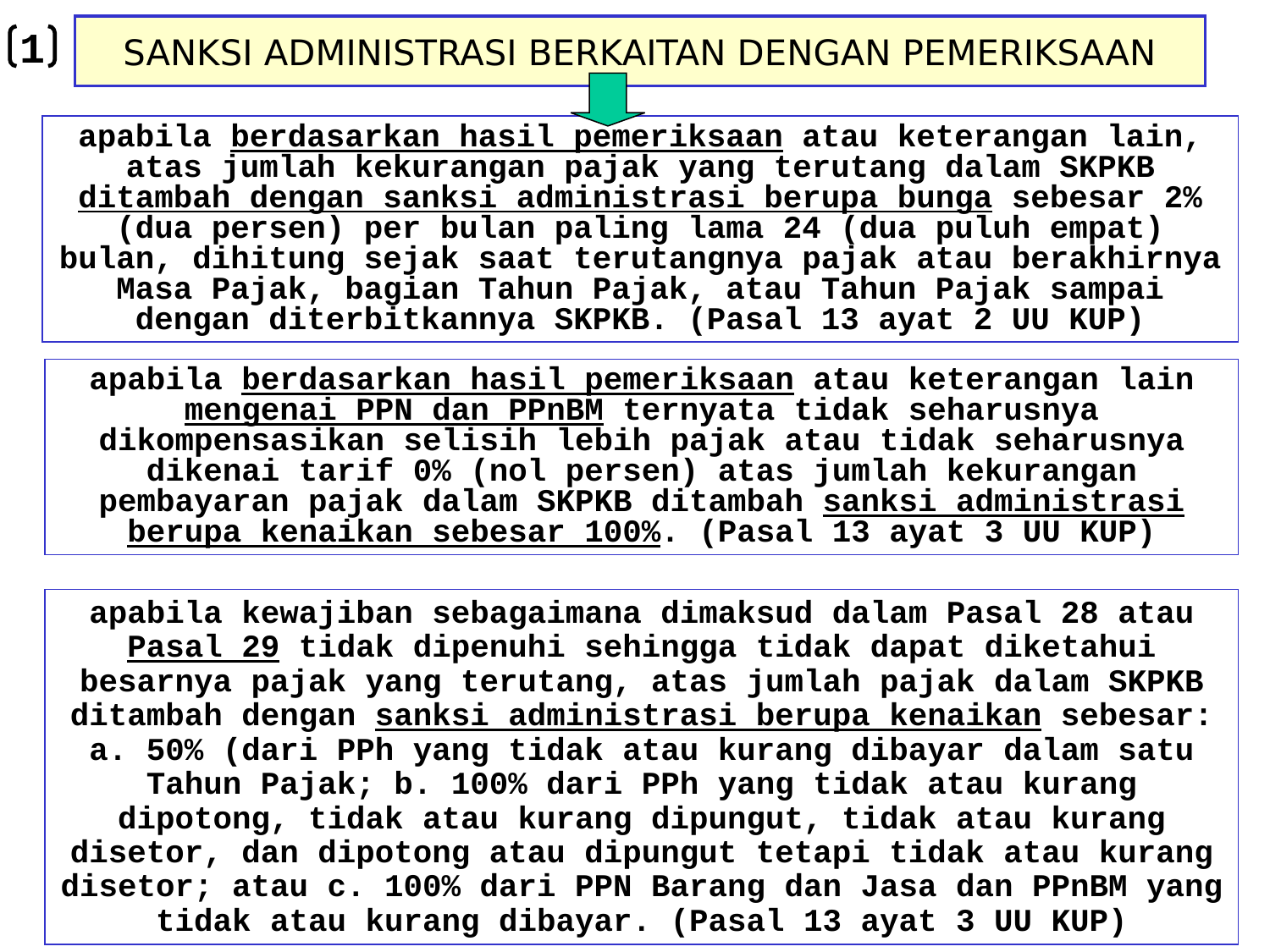

# SANKSI ADMINISTRASI BERKAITAN DENGAN PEMERIKSAAN
1

apabila berdasarkan hasil pemeriksaan atau keterangan lain, atas jumlah kekurangan pajak yang terutang dalam SKPKB ditambah dengan sanksi administrasi berupa bunga sebesar 2% (dua persen) per bulan paling lama 24 (dua puluh empat) bulan, dihitung sejak saat terutangnya pajak atau berakhirnya Masa Pajak, bagian Tahun Pajak, atau Tahun Pajak sampai dengan diterbitkannya SKPKB. (Pasal 13 ayat 2 UU KUP)
apabila berdasarkan hasil pemeriksaan atau keterangan lain mengenai PPN dan PPnBM ternyata tidak seharusnya dikompensasikan selisih lebih pajak atau tidak seharusnya dikenai tarif 0% (nol persen) atas jumlah kekurangan pembayaran pajak dalam SKPKB ditambah sanksi administrasi berupa kenaikan sebesar 100%. (Pasal 13 ayat 3 UU KUP)
apabila kewajiban sebagaimana dimaksud dalam Pasal 28 atau Pasal 29 tidak dipenuhi sehingga tidak dapat diketahui besarnya pajak yang terutang, atas jumlah pajak dalam SKPKB ditambah dengan sanksi administrasi berupa kenaikan sebesar: a. 50% (dari PPh yang tidak atau kurang dibayar dalam satu Tahun Pajak; b. 100% dari PPh yang tidak atau kurang dipotong, tidak atau kurang dipungut, tidak atau kurang disetor, dan dipotong atau dipungut tetapi tidak atau kurang disetor; atau c. 100% dari PPN Barang dan Jasa dan PPnBM yang tidak atau kurang dibayar. (Pasal 13 ayat 3 UU KUP)